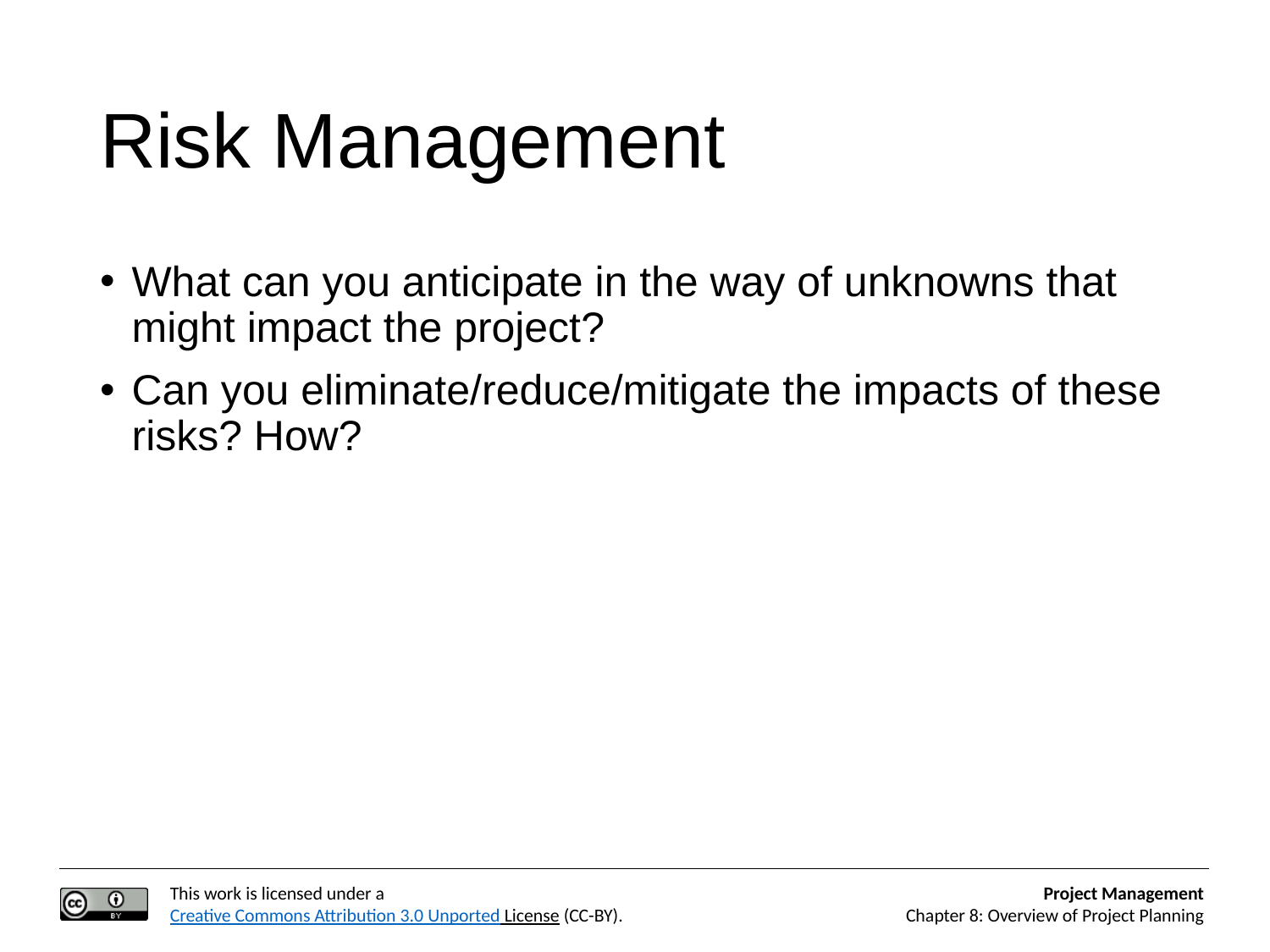

# Risk Management
What can you anticipate in the way of unknowns that might impact the project?
Can you eliminate/reduce/mitigate the impacts of these risks? How?